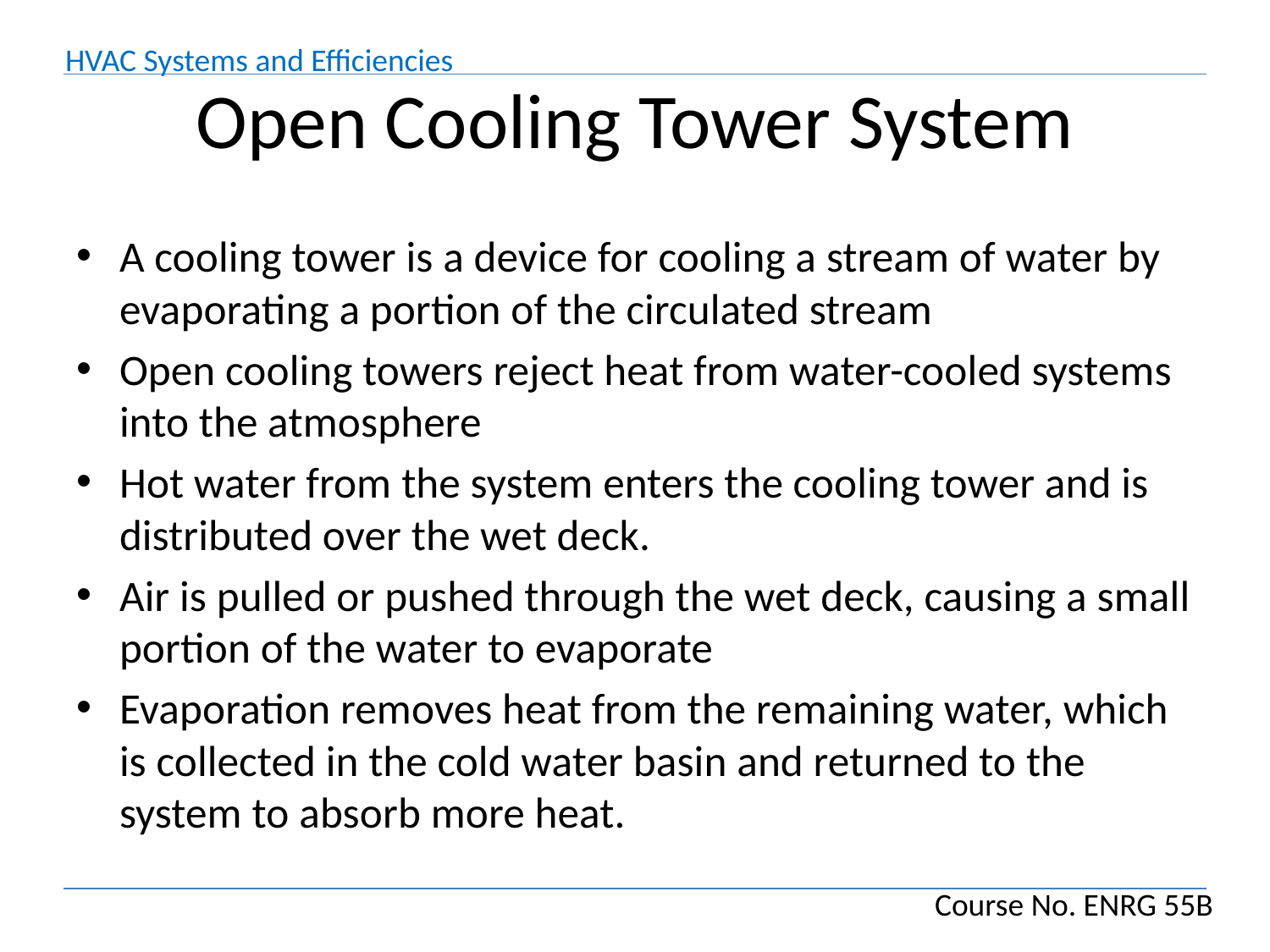

# Open Cooling Tower System
A cooling tower is a device for cooling a stream of water by evaporating a portion of the circulated stream
Open cooling towers reject heat from water-cooled systems into the atmosphere
Hot water from the system enters the cooling tower and is distributed over the wet deck.
Air is pulled or pushed through the wet deck, causing a small portion of the water to evaporate
Evaporation removes heat from the remaining water, which is collected in the cold water basin and returned to the system to absorb more heat.